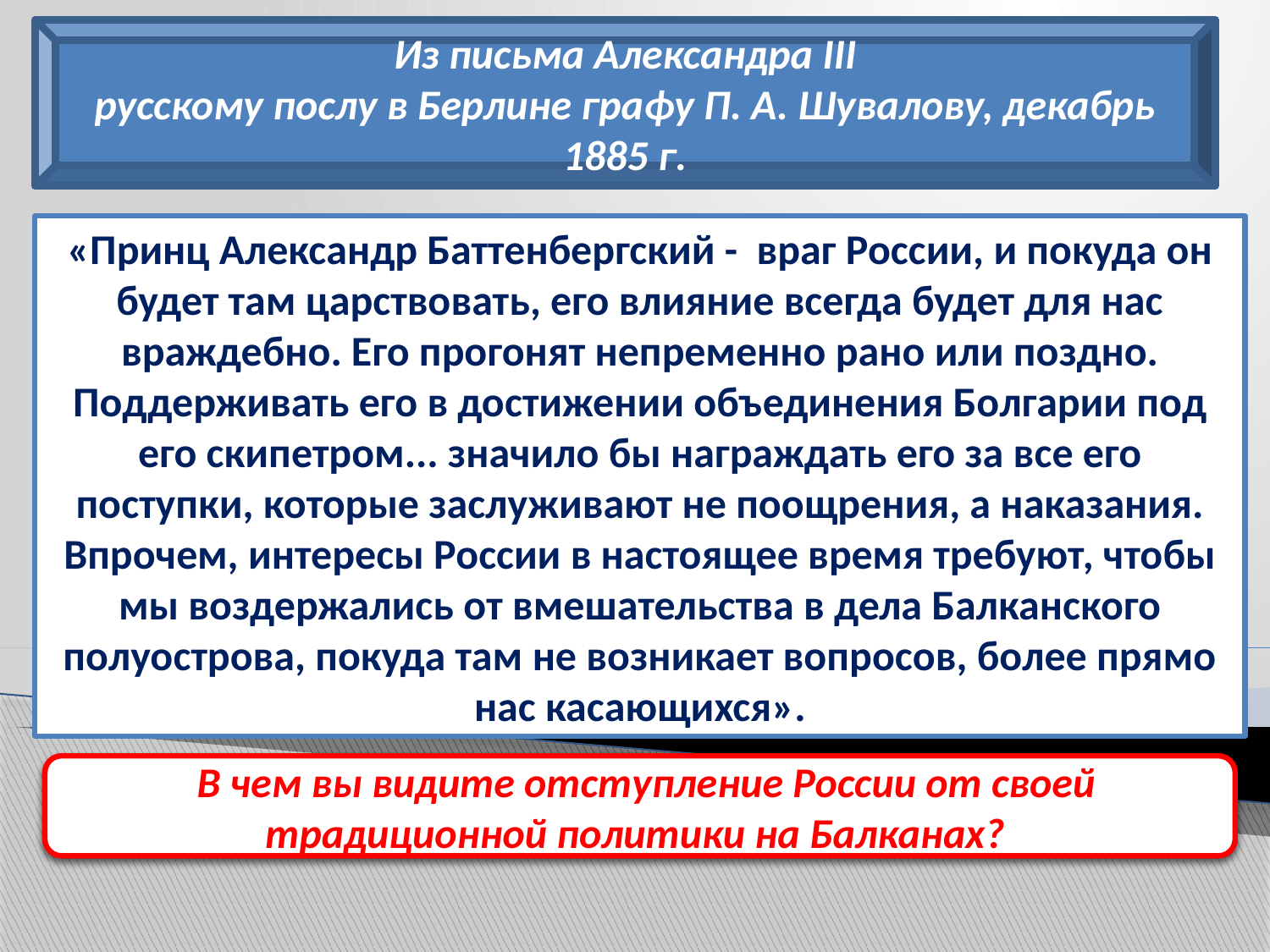

Из письма Александра III
русскому послу в Берлине графу П. А. Шувалову, декабрь 1885 г.
«Принц Александр Баттенбергский -  враг России, и покуда он будет там царствовать, его влияние всегда будет для нас враждебно. Его прогонят непременно рано или поздно. Поддерживать его в достижении объединения Болгарии под его скипетром... значило бы награждать его за все его поступки, которые заслуживают не поощрения, а наказания. Впрочем, интересы России в настоящее время требуют, чтобы мы воздержались от вмешательства в дела Балканского полуострова, покуда там не возникает вопросов, более прямо нас касающихся».

Почему Александр III назвал главу Болгарии врагом России?

 В чем вы видите отступление России от своей традиционной политики на Балканах?